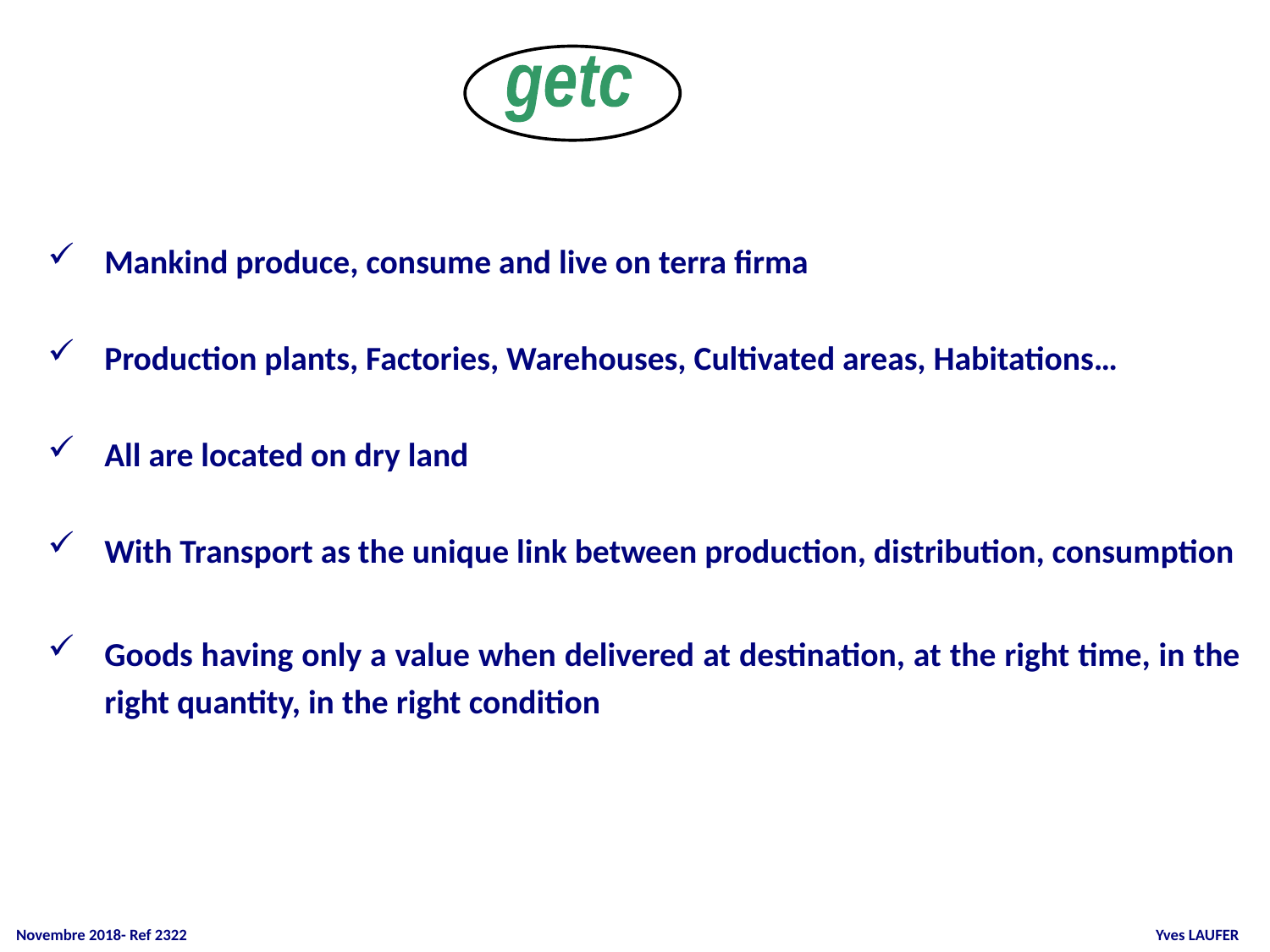

getc
Mankind produce, consume and live on terra firma

Production plants, Factories, Warehouses, Cultivated areas, Habitations…

All are located on dry land

With Transport as the unique link between production, distribution, consumption

Goods having only a value when delivered at destination, at the right time, in the right quantity, in the right condition

 Novembre 2018- Ref 2322                                                                                                                          					Yves LAUFER